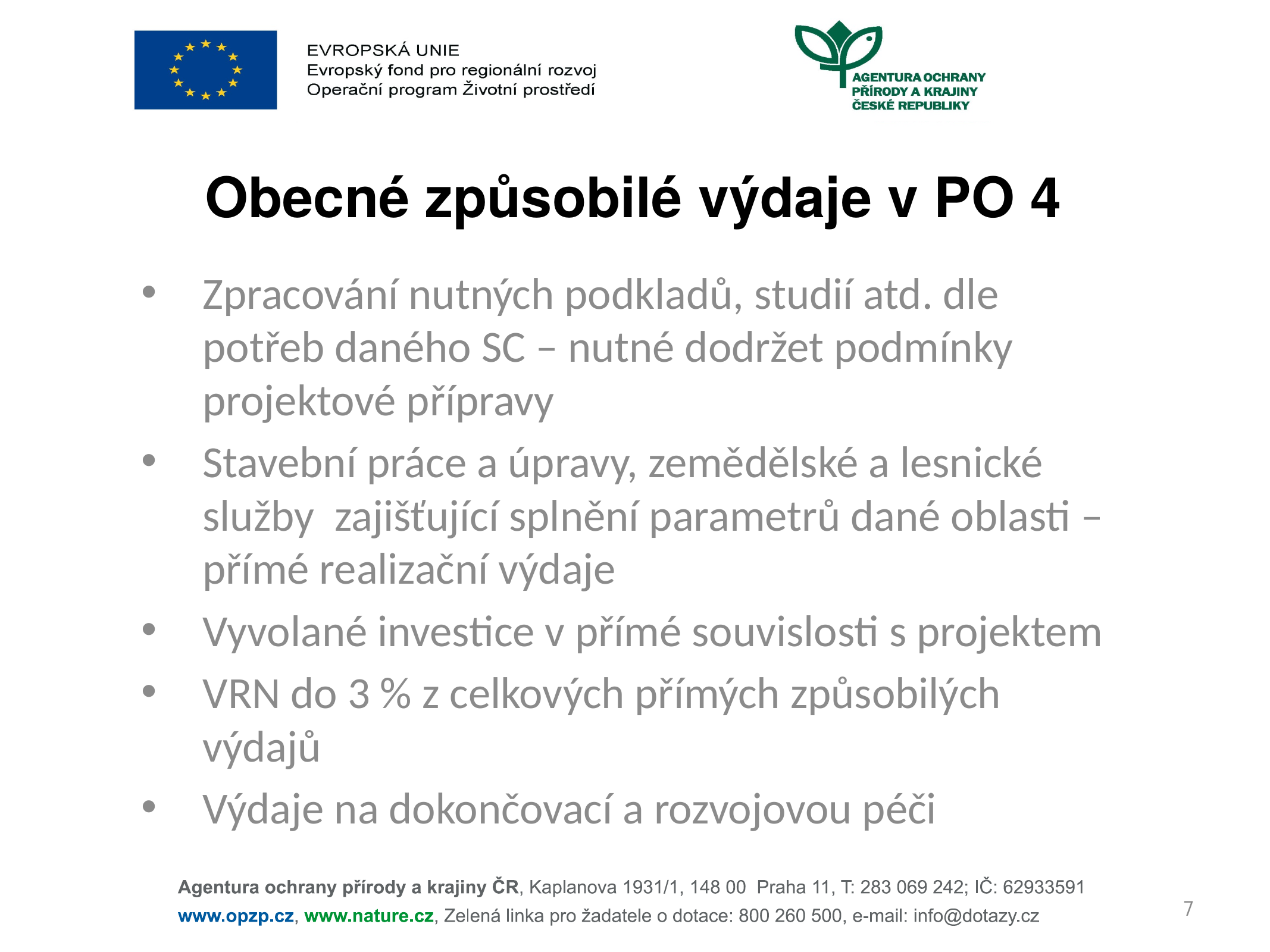

# Obecné způsobilé výdaje v PO 4
Zpracování nutných podkladů, studií atd. dle potřeb daného SC – nutné dodržet podmínky projektové přípravy
Stavební práce a úpravy, zemědělské a lesnické služby  zajišťující splnění parametrů dané oblasti – přímé realizační výdaje
Vyvolané investice v přímé souvislosti s projektem
VRN do 3 % z celkových přímých způsobilých výdajů
Výdaje na dokončovací a rozvojovou péči
7